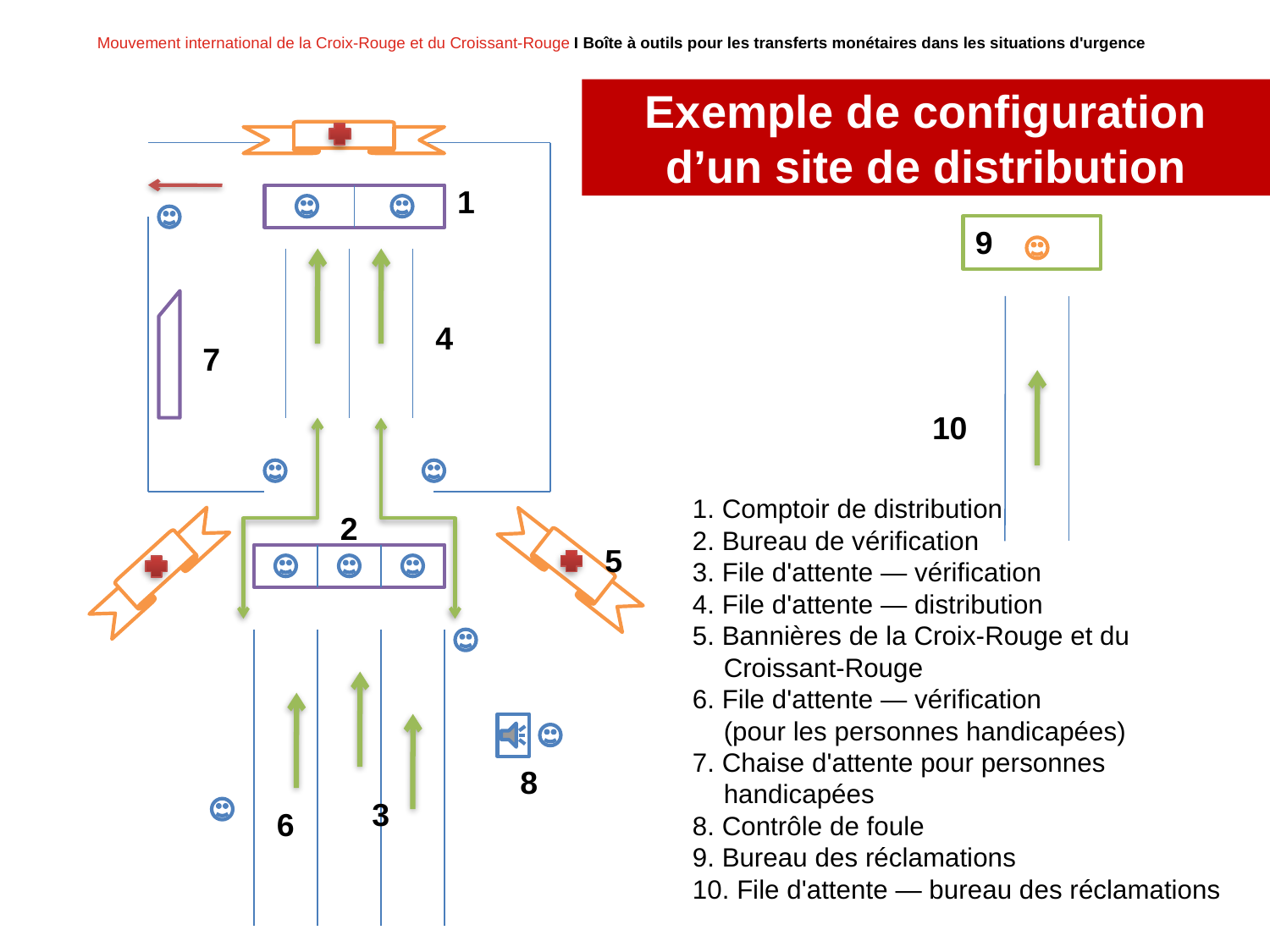

Exemple de configuration d’un site de distribution

1

9

4
7
10

1. Comptoir de distribution
2. Bureau de vérification
3. File d'attente — vérification
4. File d'attente — distribution
5. Bannières de la Croix-Rouge et du Croissant-Rouge
6. File d'attente — vérification
(pour les personnes handicapées)
7. Chaise d'attente pour personnes handicapées
8. Contrôle de foule
9. Bureau des réclamations
10. File d'attente — bureau des réclamations
2
5

8
3

6